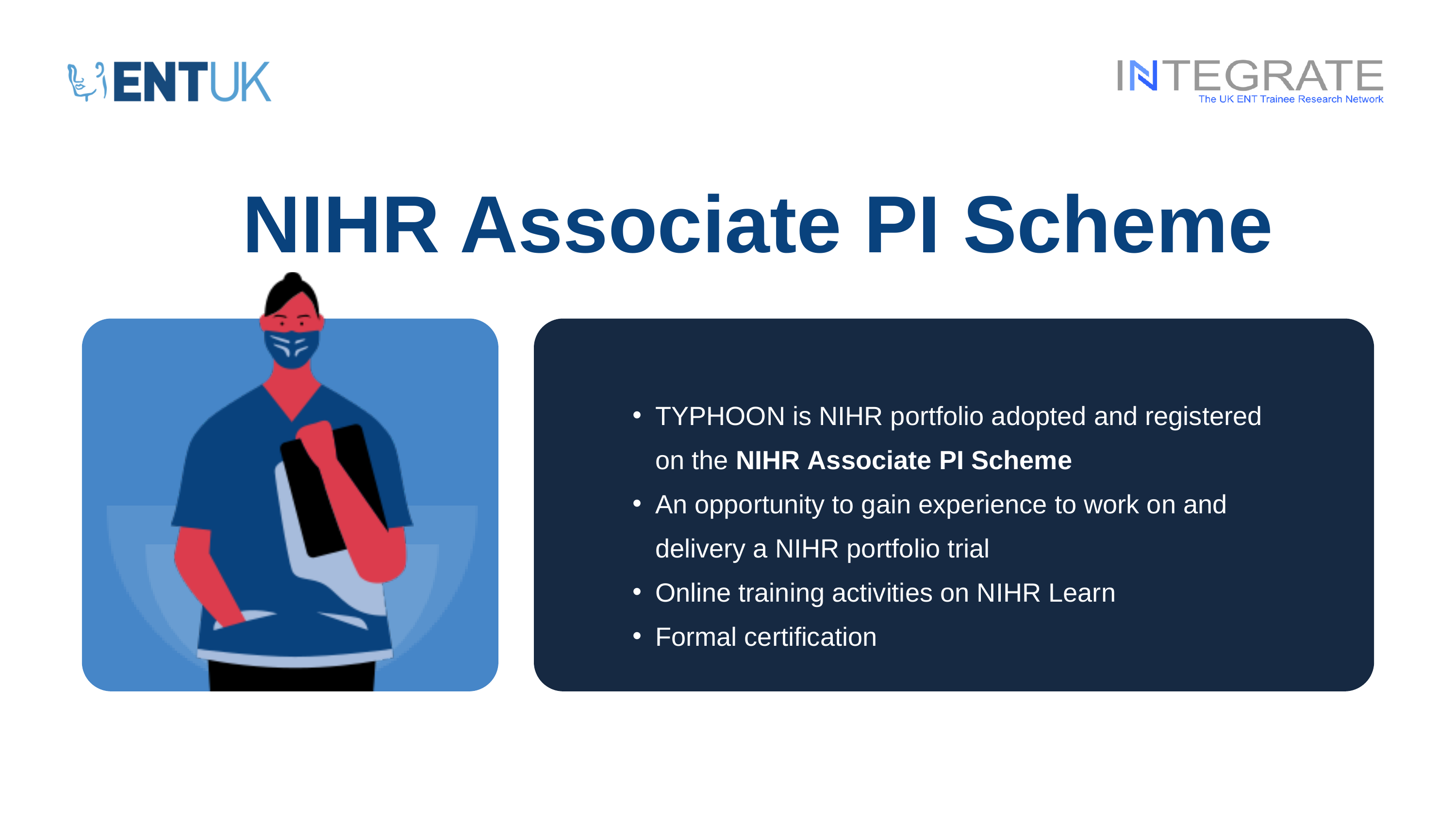

NIHR Associate PI Scheme

TYPHOON is NIHR portfolio adopted and registered on the NIHR Associate PI Scheme
An opportunity to gain experience to work on and delivery a NIHR portfolio trial
Online training activities on NIHR Learn
Formal certification